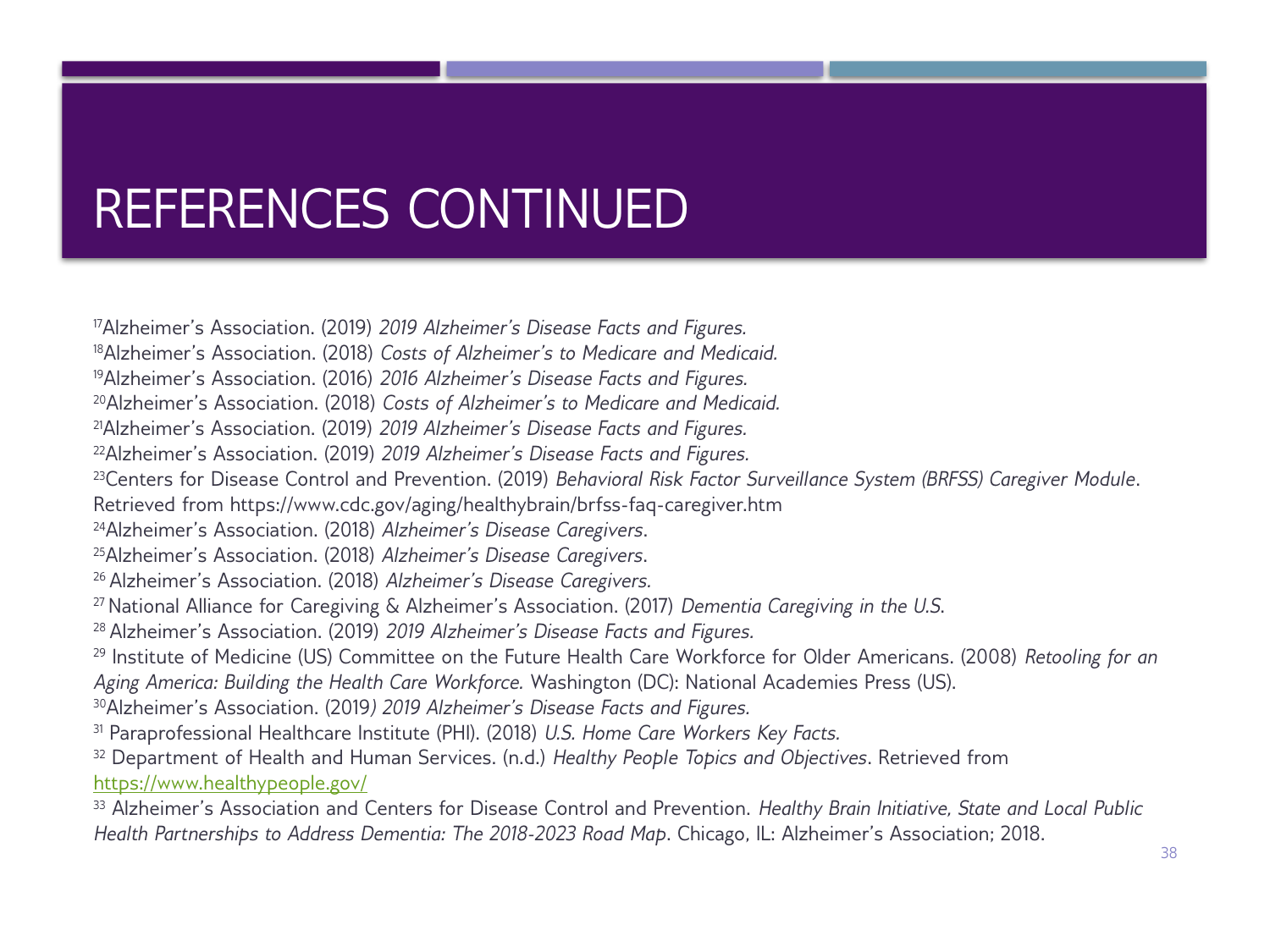

# References continued
17Alzheimer’s Association. (2019) 2019 Alzheimer’s Disease Facts and Figures.
18Alzheimer’s Association. (2018) Costs of Alzheimer’s to Medicare and Medicaid.
19Alzheimer’s Association. (2016) 2016 Alzheimer’s Disease Facts and Figures.
20Alzheimer’s Association. (2018) Costs of Alzheimer’s to Medicare and Medicaid.
21Alzheimer’s Association. (2019) 2019 Alzheimer’s Disease Facts and Figures.
22Alzheimer’s Association. (2019) 2019 Alzheimer’s Disease Facts and Figures.
23Centers for Disease Control and Prevention. (2019) Behavioral Risk Factor Surveillance System (BRFSS) Caregiver Module. Retrieved from https://www.cdc.gov/aging/healthybrain/brfss-faq-caregiver.htm
24Alzheimer’s Association. (2018) Alzheimer’s Disease Caregivers.
25Alzheimer’s Association. (2018) Alzheimer’s Disease Caregivers.
26 Alzheimer’s Association. (2018) Alzheimer’s Disease Caregivers.
27 National Alliance for Caregiving & Alzheimer’s Association. (2017) Dementia Caregiving in the U.S.
28 Alzheimer’s Association. (2019) 2019 Alzheimer’s Disease Facts and Figures.
29 Institute of Medicine (US) Committee on the Future Health Care Workforce for Older Americans. (2008) Retooling for an Aging America: Building the Health Care Workforce. Washington (DC): National Academies Press (US).
30Alzheimer’s Association. (2019) 2019 Alzheimer’s Disease Facts and Figures.
31 Paraprofessional Healthcare Institute (PHI). (2018) U.S. Home Care Workers Key Facts.
32 Department of Health and Human Services. (n.d.) Healthy People Topics and Objectives. Retrieved from https://www.healthypeople.gov/
33 Alzheimer’s Association and Centers for Disease Control and Prevention. Healthy Brain Initiative, State and Local Public Health Partnerships to Address Dementia: The 2018-2023 Road Map. Chicago, IL: Alzheimer’s Association; 2018.

38